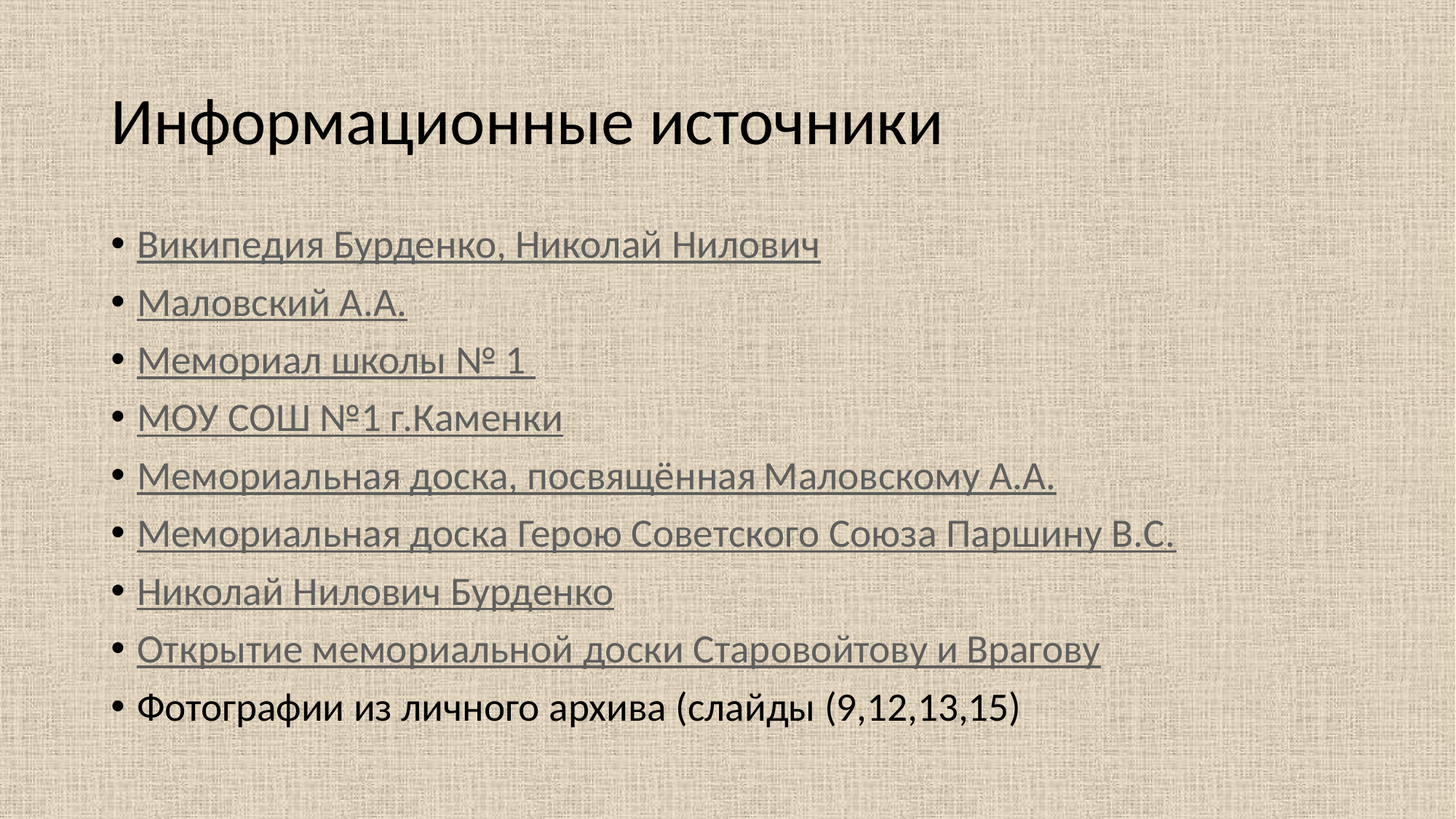

# Информационные источники
Википедия Бурденко, Николай Нилович
Маловский А.А.
Мемориал школы № 1
МОУ СОШ №1 г.Каменки
Мемориальная доска, посвящённая Маловскому А.А.
Мемориальная доска Герою Советского Союза Паршину В.С.
Николай Нилович Бурденко
Открытие мемориальной доски Старовойтову и Врагову
Фотографии из личного архива (слайды (9,12,13,15)